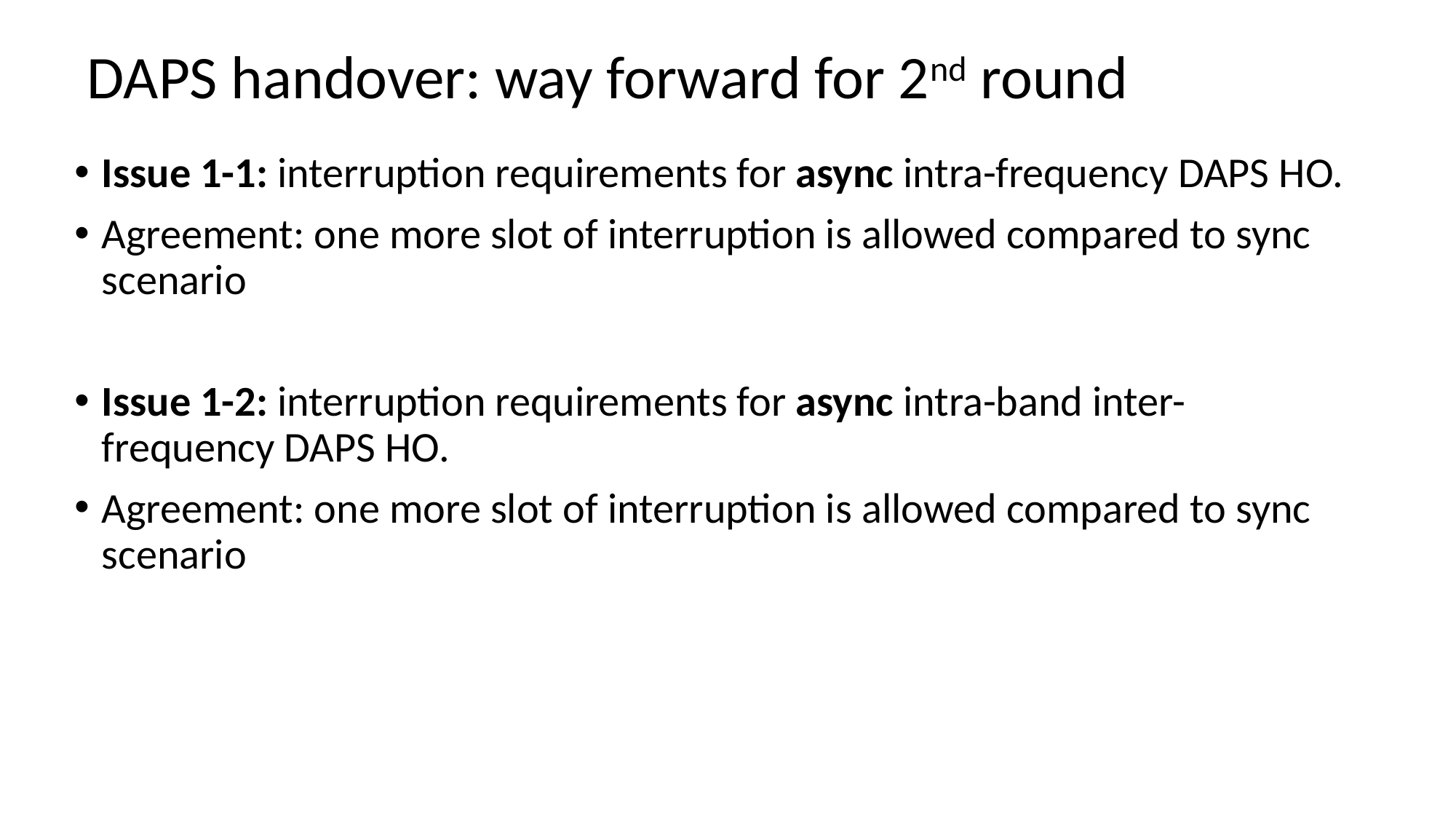

# DAPS handover: way forward for 2nd round
Issue 1-1: interruption requirements for async intra-frequency DAPS HO.
Agreement: one more slot of interruption is allowed compared to sync scenario

Issue 1-2: interruption requirements for async intra-band inter-frequency DAPS HO.
Agreement: one more slot of interruption is allowed compared to sync scenario